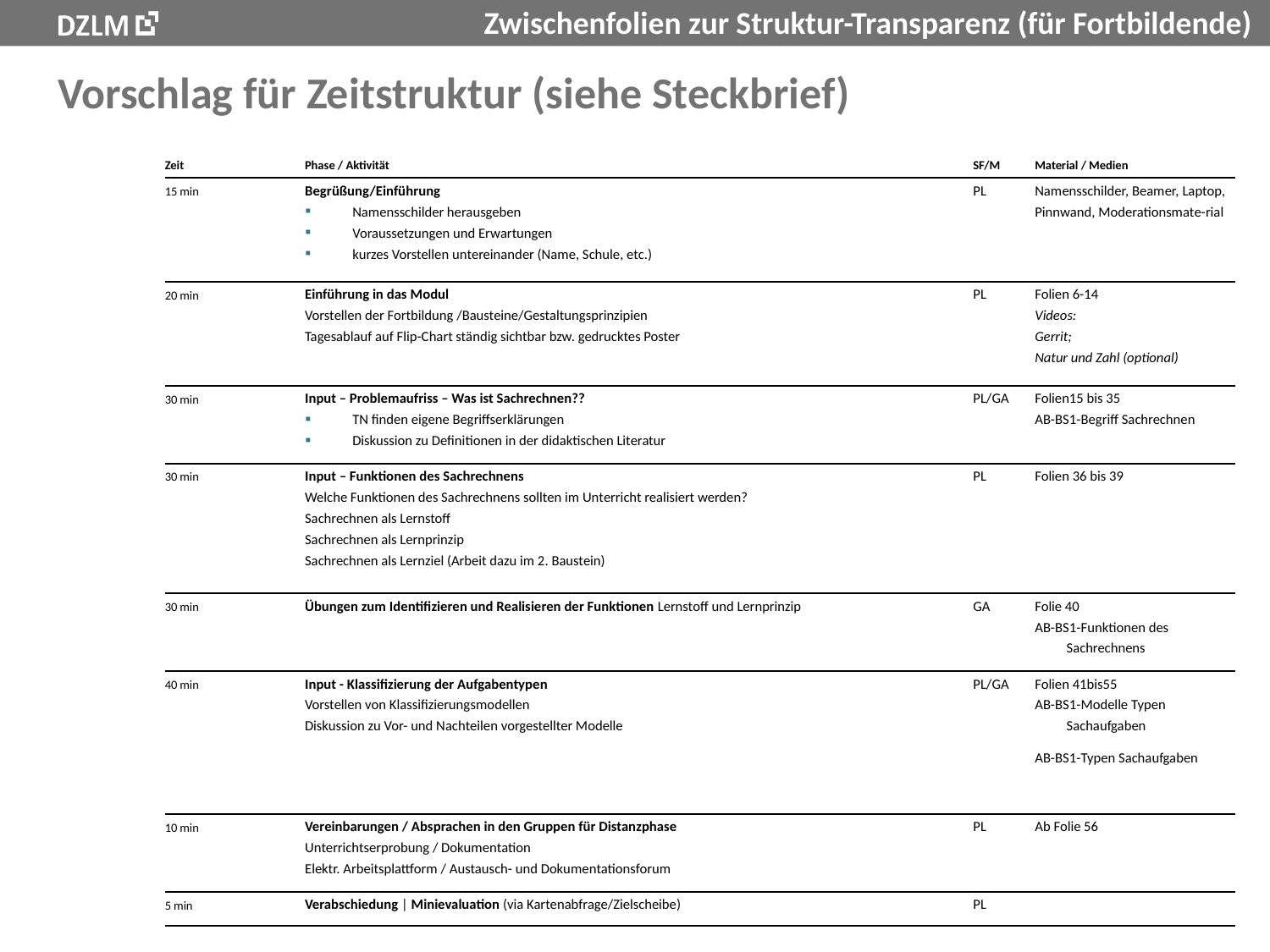

# Vorschlag für Zeitstruktur (siehe Steckbrief)
|  |  |  |  |
| --- | --- | --- | --- |
| Zeit | Phase / Aktivität | SF/M | Material / Medien |
| 15 min | Begrüßung/Einführung Namensschilder herausgeben Voraussetzungen und Erwartungen kurzes Vorstellen untereinander (Name, Schule, etc.) | PL | Namensschilder, Beamer, Laptop, Pinnwand, Moderationsmate-rial |
| 20 min | Einführung in das Modul Vorstellen der Fortbildung /Bausteine/Gestaltungsprinzipien Tagesablauf auf Flip-Chart ständig sichtbar bzw. gedrucktes Poster | PL | Folien 6-14 Videos: Gerrit; Natur und Zahl (optional) |
| 30 min | Input – Problemaufriss – Was ist Sachrechnen?? TN finden eigene Begriffserklärungen Diskussion zu Definitionen in der didaktischen Literatur | PL/GA | Folien15 bis 35 AB-BS1-Begriff Sachrechnen |
| 30 min | Input – Funktionen des Sachrechnens Welche Funktionen des Sachrechnens sollten im Unterricht realisiert werden? Sachrechnen als Lernstoff Sachrechnen als Lernprinzip Sachrechnen als Lernziel (Arbeit dazu im 2. Baustein) | PL | Folien 36 bis 39 |
| 30 min | Übungen zum Identifizieren und Realisieren der Funktionen Lernstoff und Lernprinzip | GA | Folie 40 AB-BS1-Funktionen des Sachrechnens |
| 40 min | Input - Klassifizierung der Aufgabentypen Vorstellen von Klassifizierungsmodellen Diskussion zu Vor- und Nachteilen vorgestellter Modelle | PL/GA | Folien 41bis55 AB-BS1-Modelle Typen Sachaufgaben AB-BS1-Typen Sachaufgaben |
| 10 min | Vereinbarungen / Absprachen in den Gruppen für Distanzphase Unterrichtserprobung / Dokumentation Elektr. Arbeitsplattform / Austausch- und Dokumentationsforum | PL | Ab Folie 56 |
| 5 min | Verabschiedung | Minievaluation (via Kartenabfrage/Zielscheibe) | PL |  |